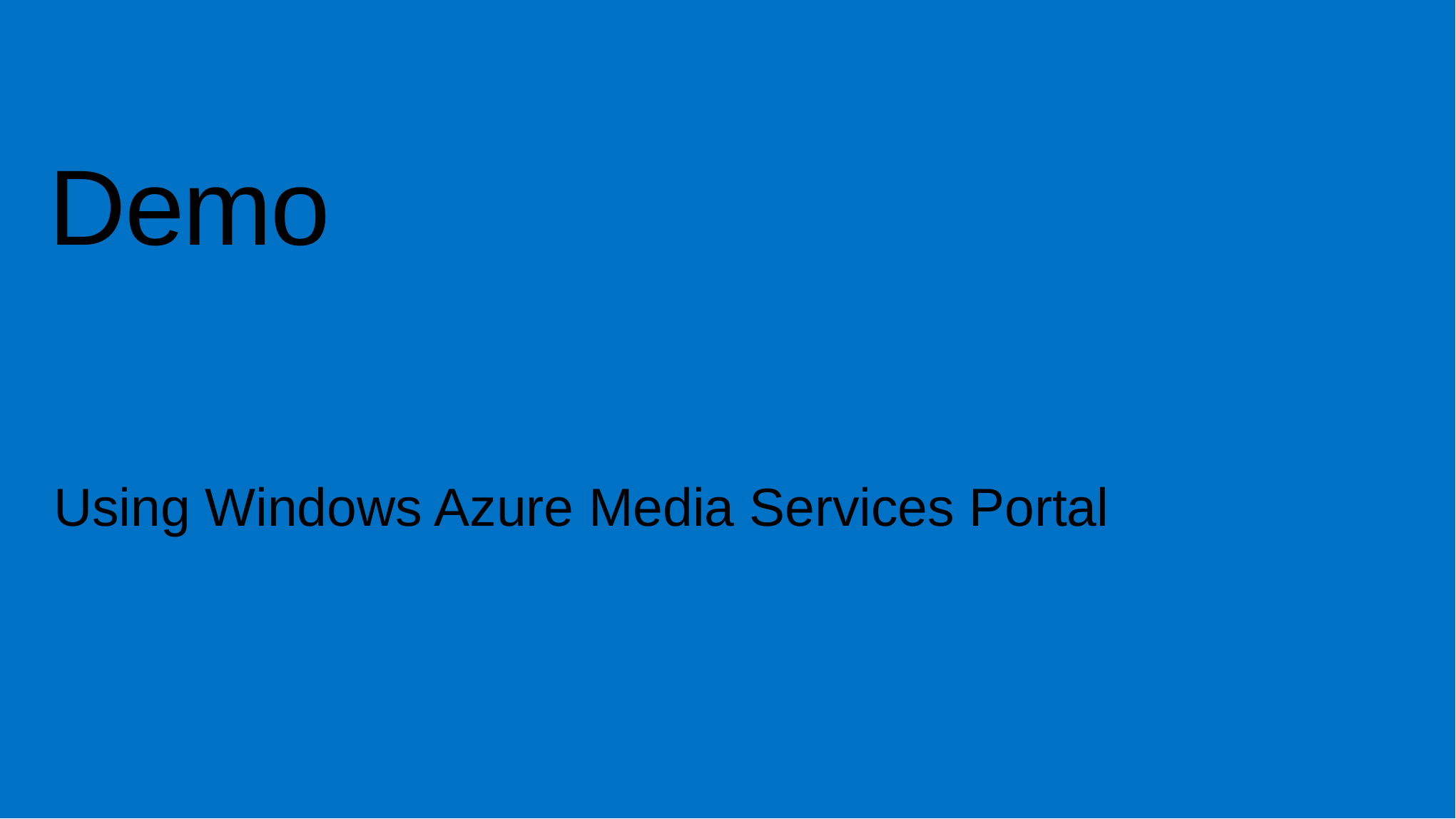

# Demo
Using Windows Azure Media Services Portal